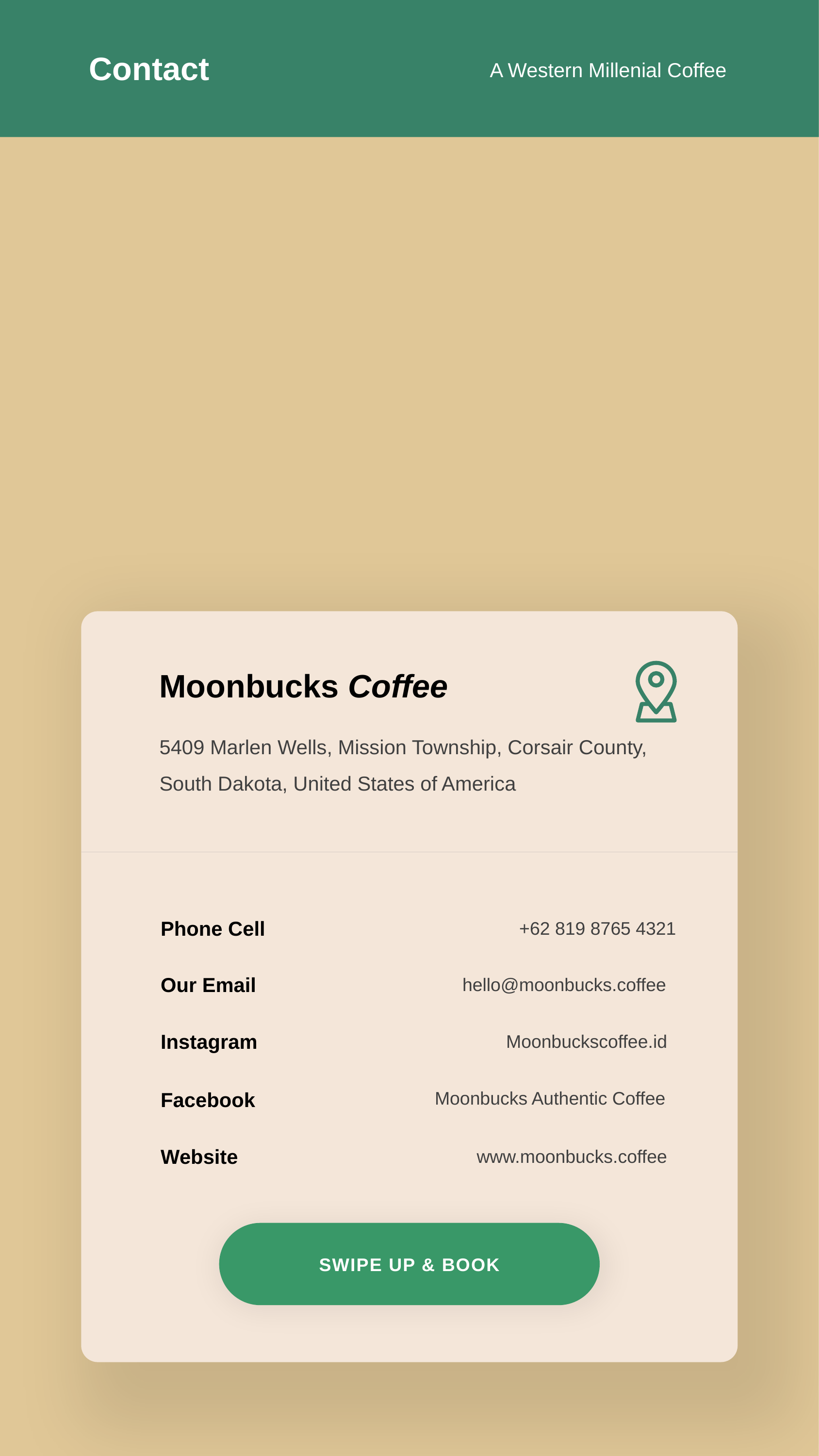

Contact
A Western Millenial Coffee

Moonbucks Coffee
5409 Marlen Wells, Mission Township, Corsair County, South Dakota, United States of America
Phone Cell
+62 819 8765 4321
Our Email
hello@moonbucks.coffee
Instagram
Moonbuckscoffee.id
Facebook
Moonbucks Authentic Coffee
Website
www.moonbucks.coffee
SWIPE UP & BOOK